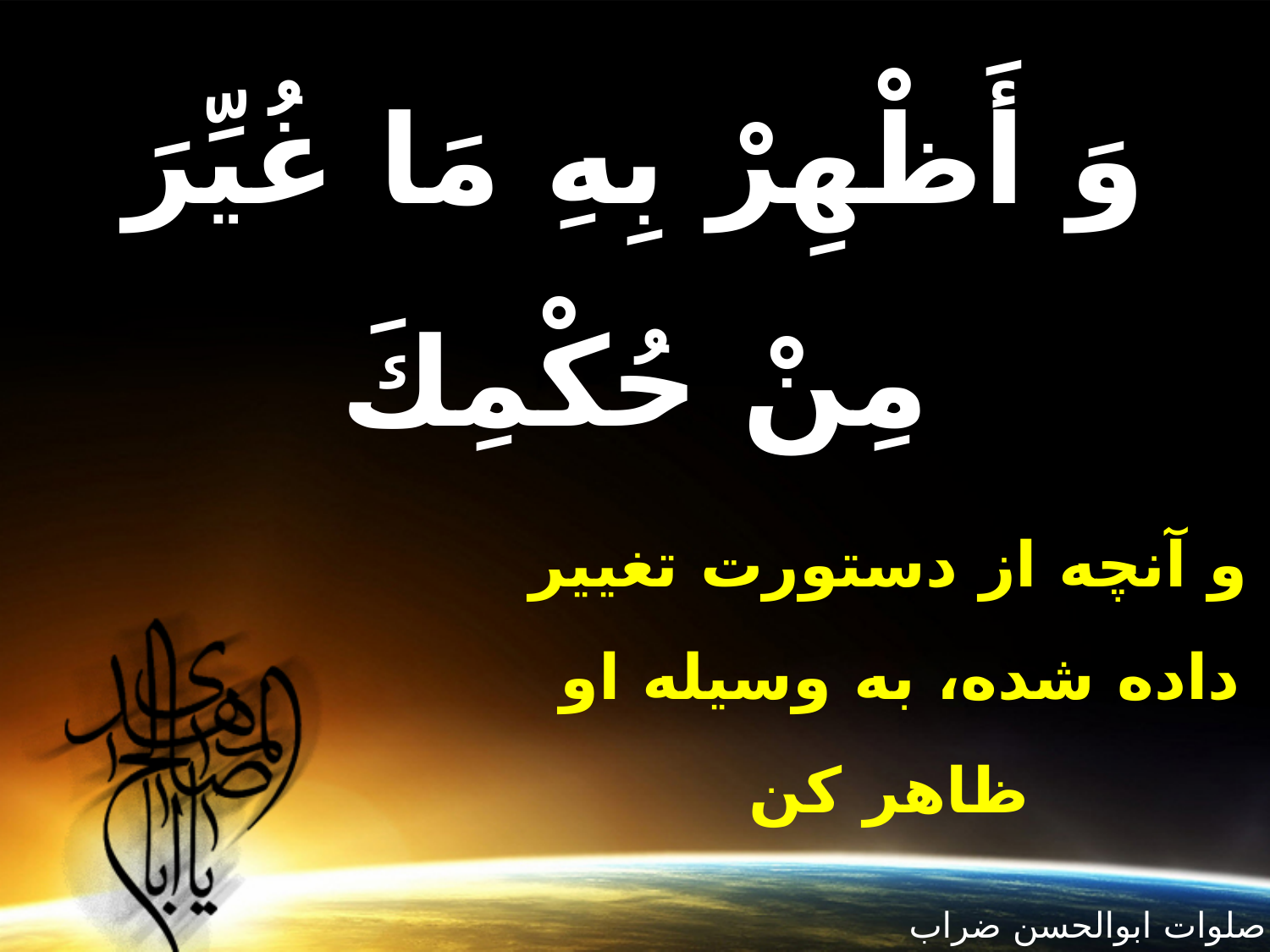

وَ أَظْهِرْ بِهِ مَا غُيِّرَ مِنْ حُكْمِكَ
و آنچه از دستورت تغيير داده شده، به وسيله او
ظاهر كن